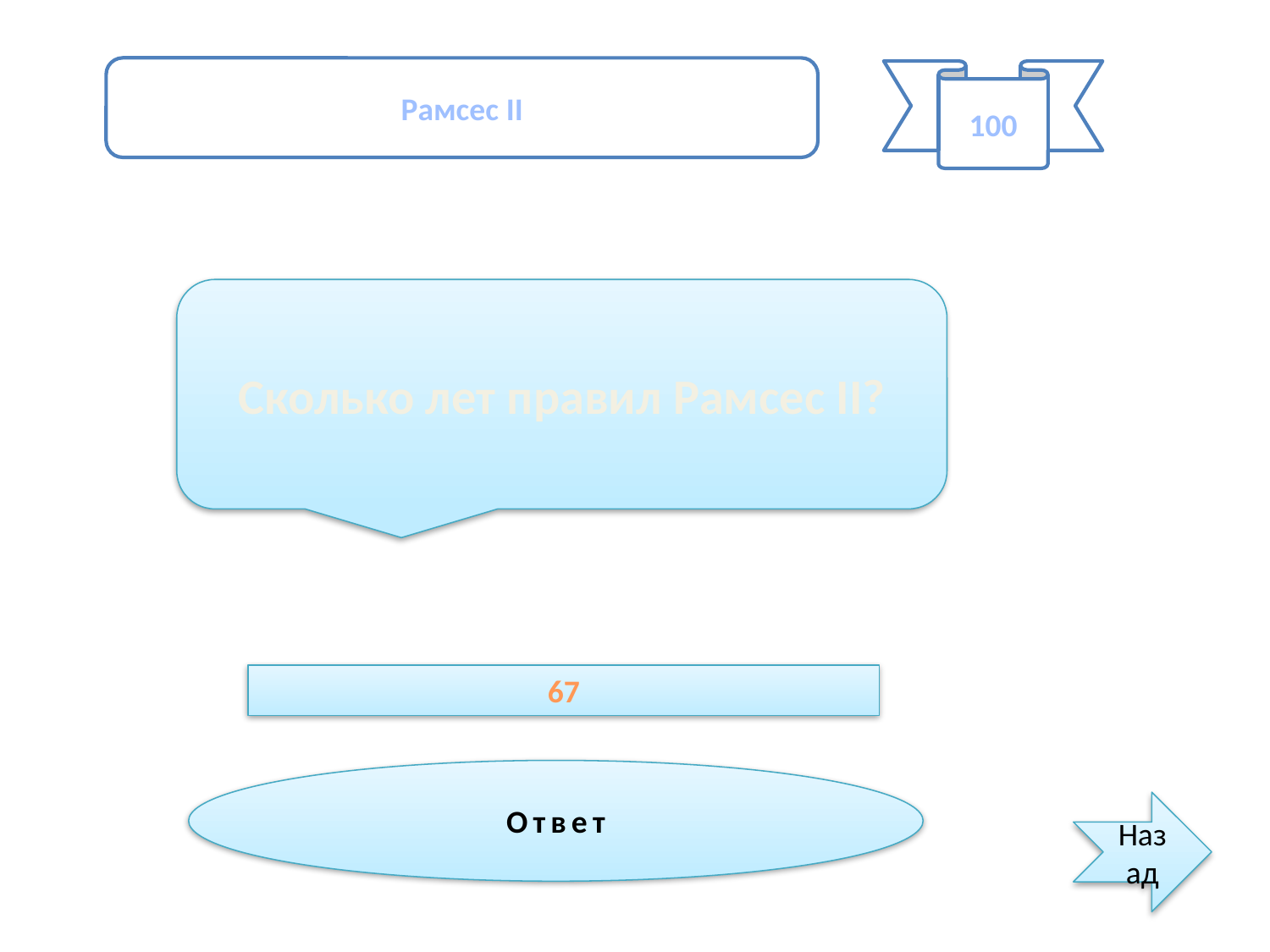

Рамсес II
100
Сколько лет правил Рамсес II?
67
Ответ
Назад